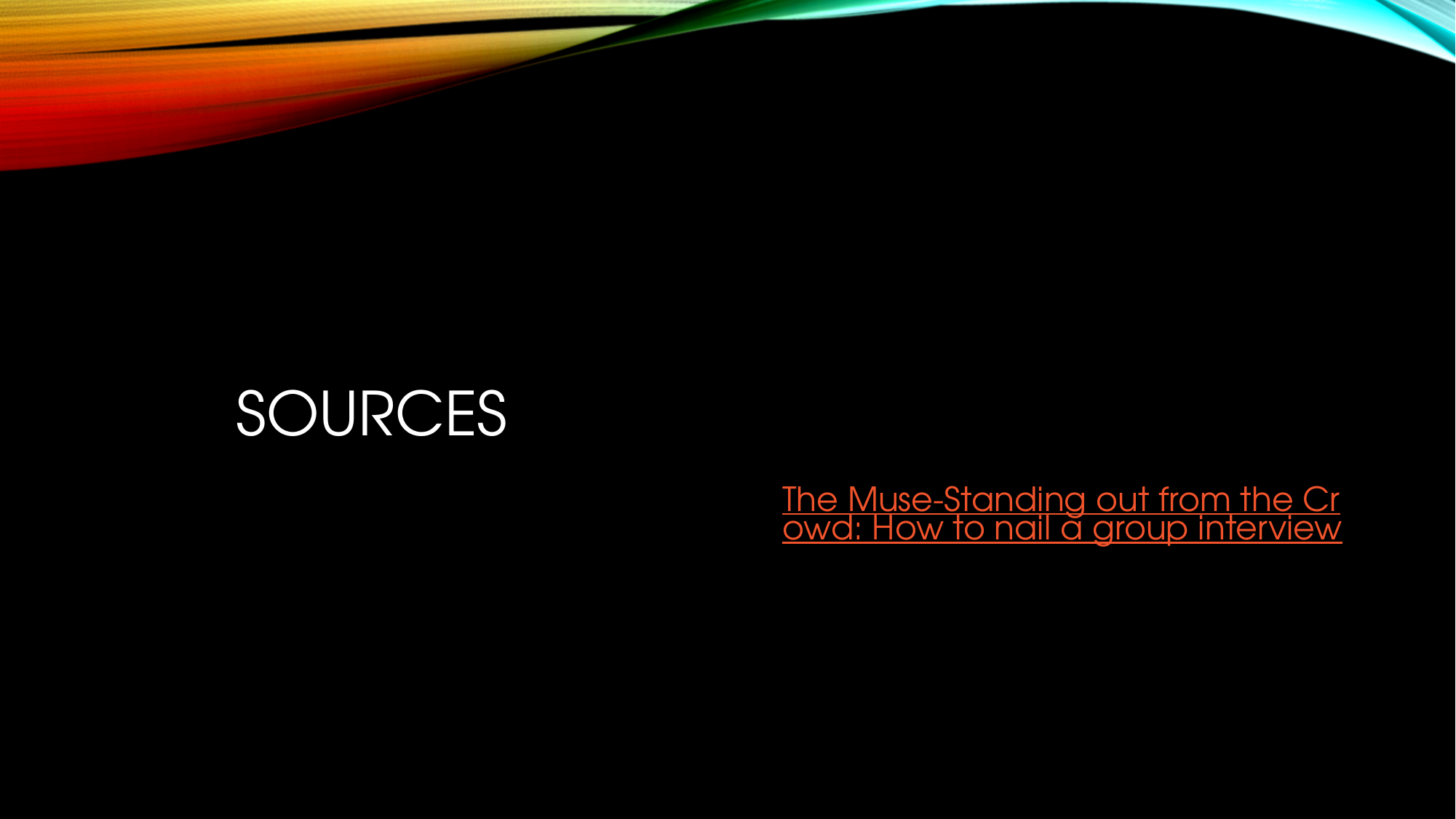

Interviewing | Department of Labor (ny.gov)
What Are Filler Words, and How Do You Cut Them? | Grammarly
Job Application Process
Common Interview Questions
How to Succeed in a Panel Interview: 5 Tips to Know in 2024 | Coursera
The Muse-Standing out from the Crowd: How to nail a group interview

# Sources